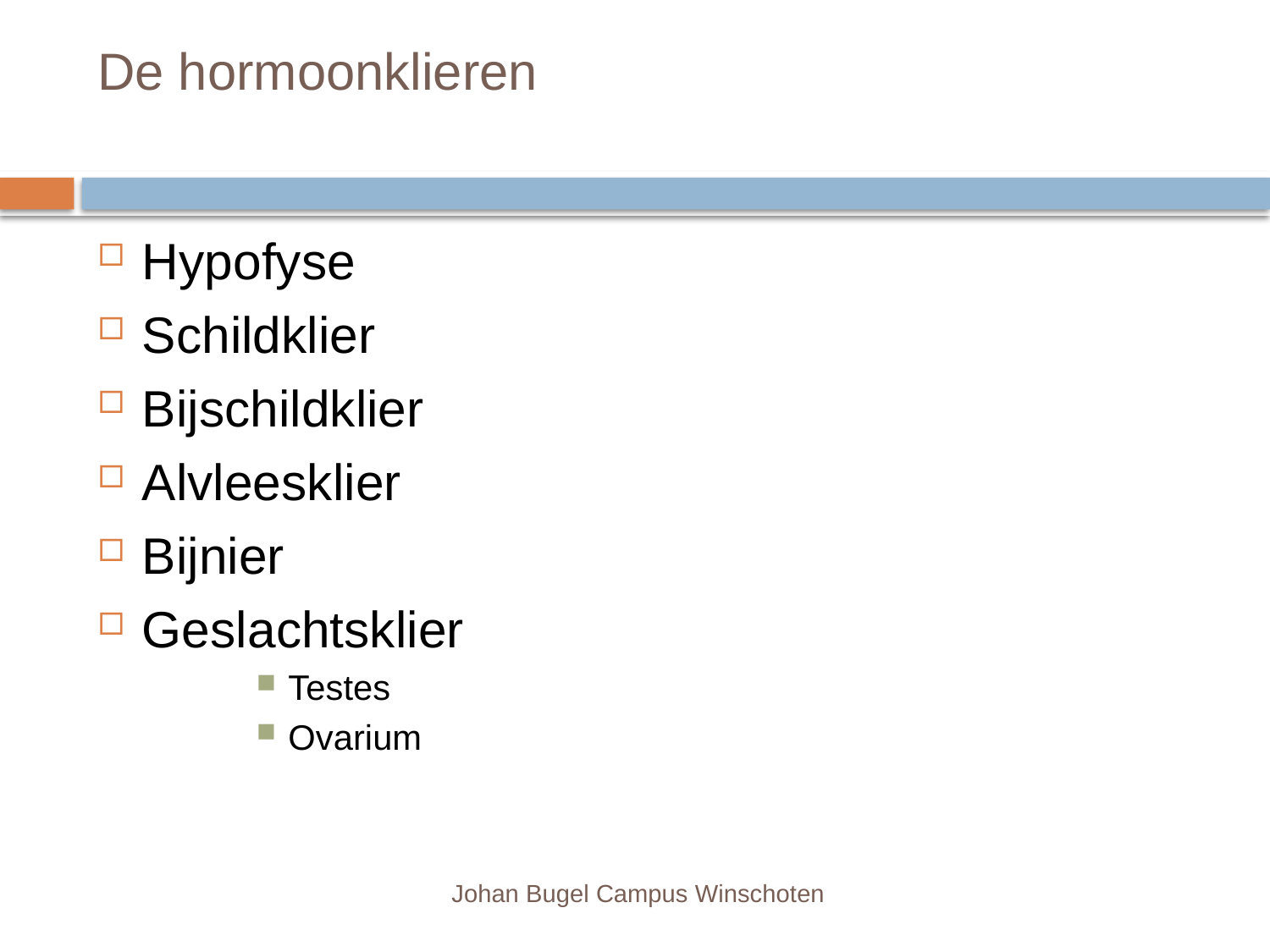

# De hormoonklieren
Hypofyse
Schildklier
Bijschildklier
Alvleesklier
Bijnier
Geslachtsklier
Testes
Ovarium

Johan Bugel Campus Winschoten